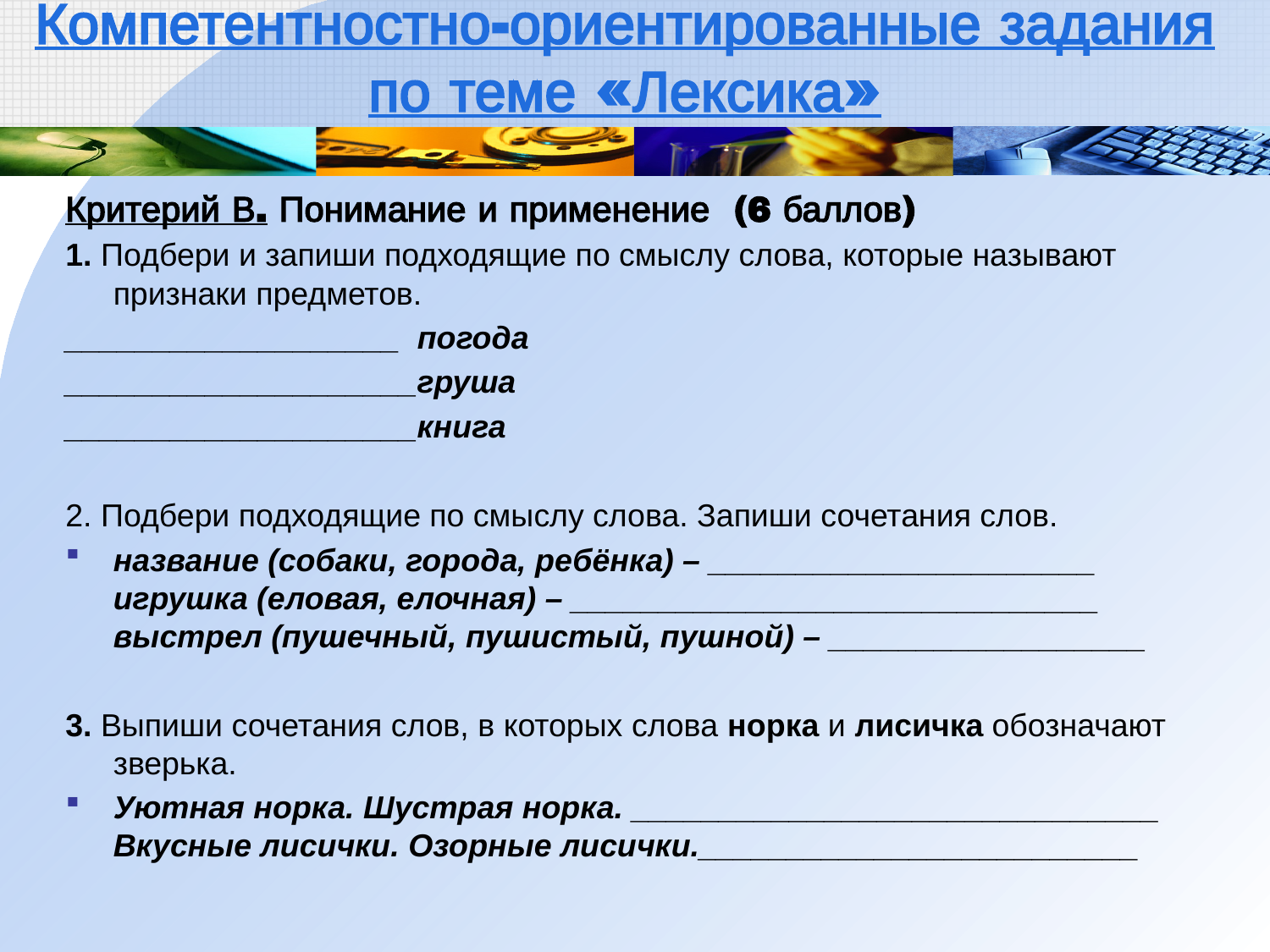

# Компетентностно-ориентированные задания по теме «Лексика»
Критерий В. Понимание и применение  (6 баллов)
1. Подбери и запиши подходящие по смыслу слова, которые называют признаки предметов.
___________________  погода
____________________груша
____________________книга

2. Подбери подходящие по смыслу слова. Запиши сочетания слов.
название (собаки, города, ребёнка) – ______________________
игрушка (еловая, елочная) – ______________________________
выстрел (пушечный, пушистый, пушной) – __________________

3. Выпиши сочетания слов, в которых слова норка и лисичка обозначают зверька.
Уютная норка. Шустрая норка. ______________________________
Вкусные лисички. Озорные лисички._________________________